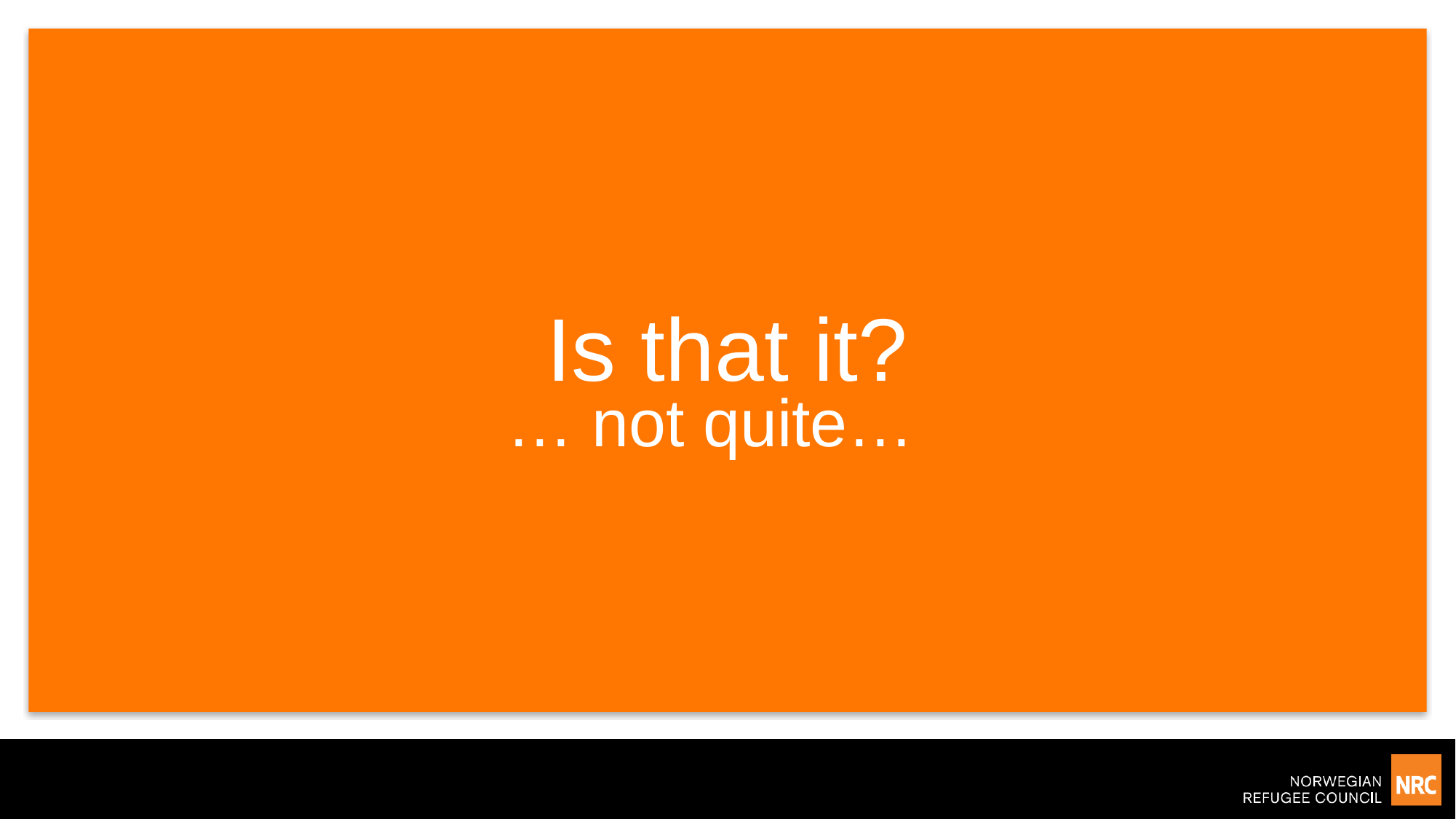

# Is that it?
… not quite…